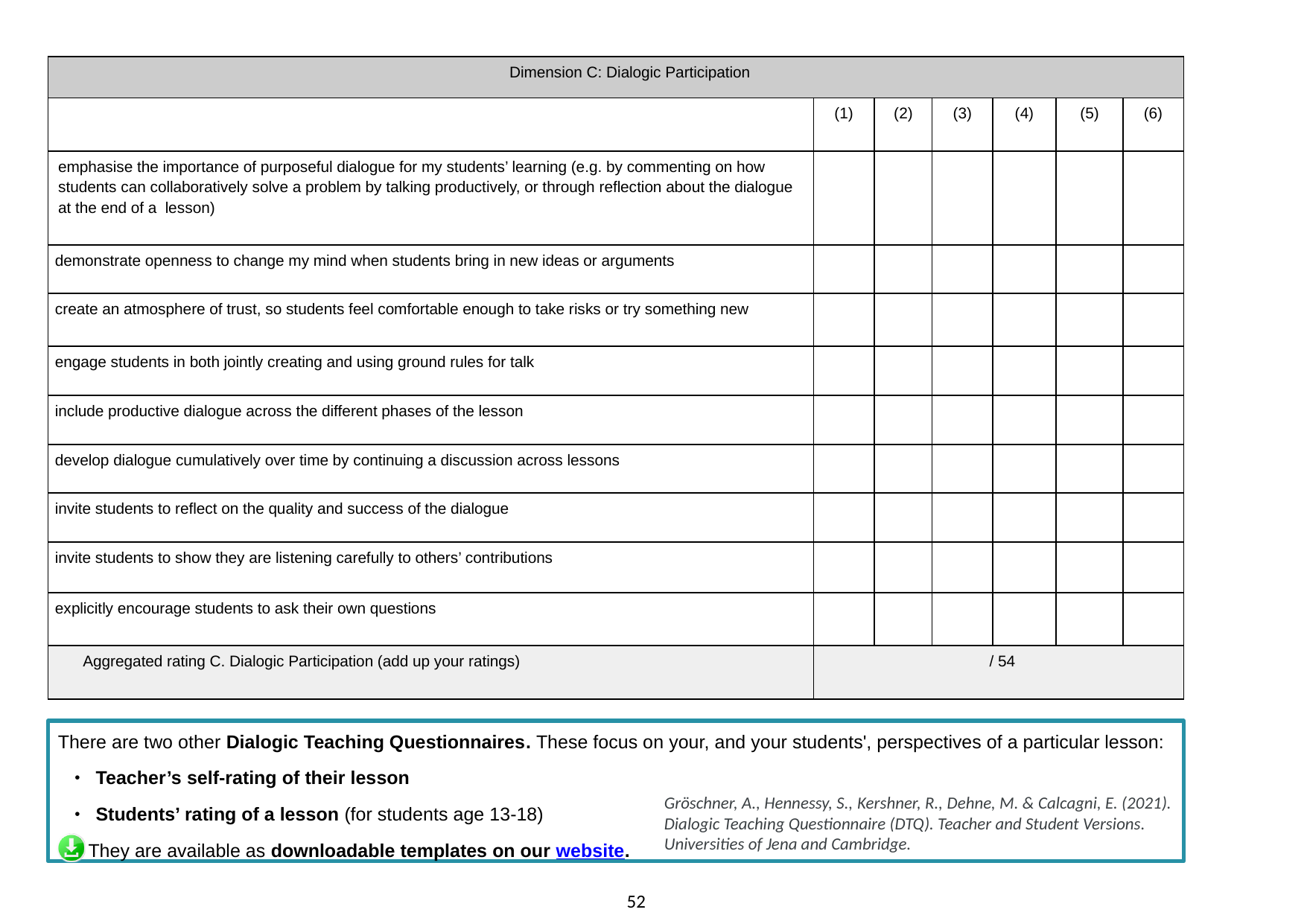

| Dimension C: Dialogic Participation |  |  |  |  |  |  |
| --- | --- | --- | --- | --- | --- | --- |
|  | (1) | (2) | (3) | (4) | (5) | (6) |
| emphasise the importance of purposeful dialogue for my students’ learning (e.g. by commenting on how students can collaboratively solve a problem by talking productively, or through reflection about the dialogue at the end of a lesson) |  |  |  |  |  |  |
| demonstrate openness to change my mind when students bring in new ideas or arguments |  |  |  |  |  |  |
| create an atmosphere of trust, so students feel comfortable enough to take risks or try something new |  |  |  |  |  |  |
| engage students in both jointly creating and using ground rules for talk |  |  |  |  |  |  |
| include productive dialogue across the different phases of the lesson |  |  |  |  |  |  |
| develop dialogue cumulatively over time by continuing a discussion across lessons |  |  |  |  |  |  |
| invite students to reflect on the quality and success of the dialogue |  |  |  |  |  |  |
| invite students to show they are listening carefully to others’ contributions |  |  |  |  |  |  |
| explicitly encourage students to ask their own questions |  |  |  |  |  |  |
| Aggregated rating C. Dialogic Participation (add up your ratings) | / 54 |  |  |  |  |  |
There are two other Dialogic Teaching Questionnaires. These focus on your, and your students', perspectives of a particular lesson:
Teacher’s self-rating of their lesson
Students’ rating of a lesson (for students age 13-18)
     They are available as downloadable templates on our website.
Gröschner, A., Hennessy, S., Kershner, R., Dehne, M. & Calcagni, E. (2021). Dialogic Teaching Questionnaire (DTQ). Teacher and Student Versions. Universities of Jena and Cambridge.

52